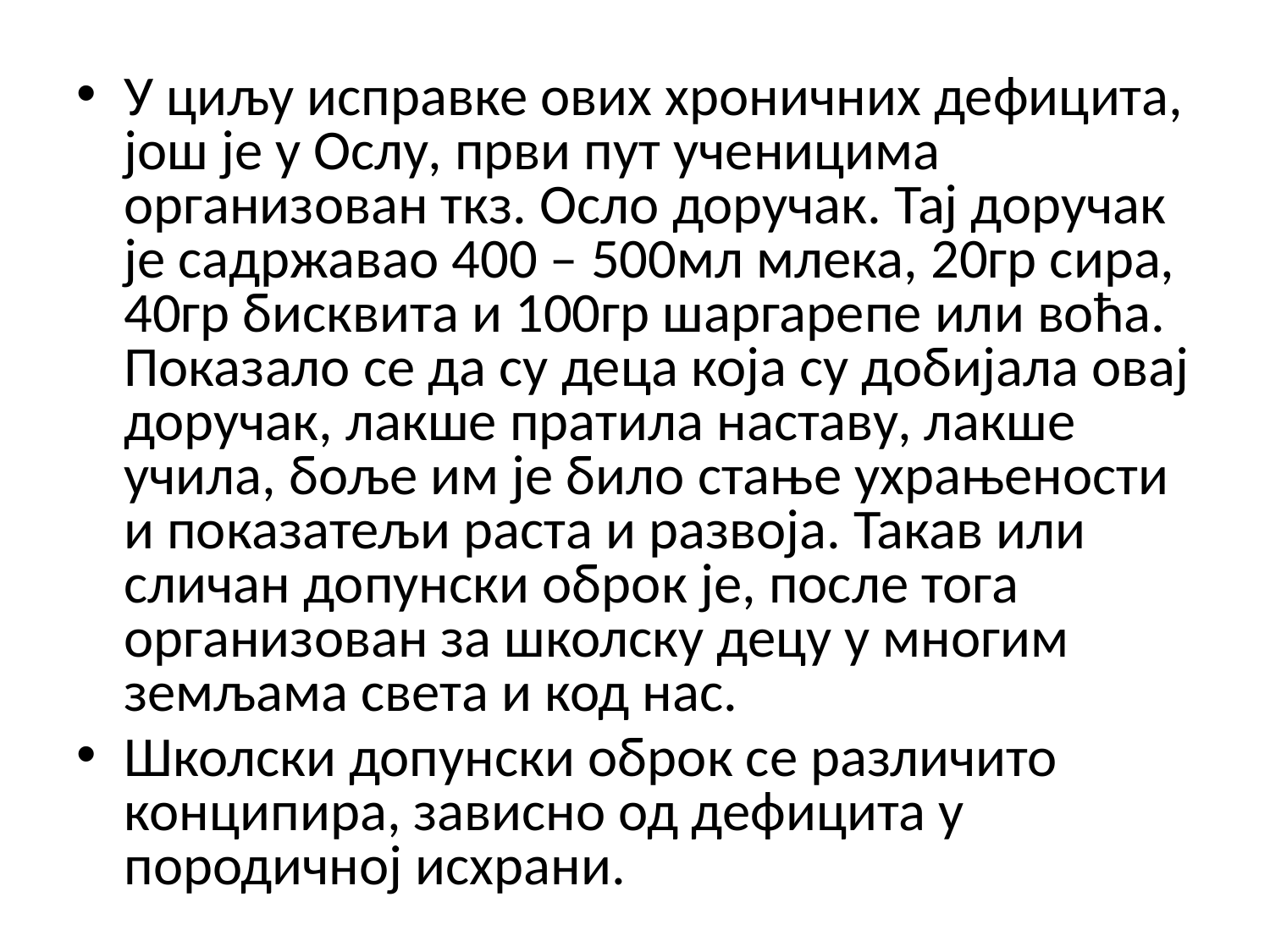

У циљу исправке ових хроничних дефицита, још је у Ослу, први пут ученицима организован ткз. Осло доручак. Тај доручак је садржавао 400 – 500мл млека, 20гр сира, 40гр бисквита и 100гр шаргарепе или воћа. Показало се да су деца која су добијала овај доручак, лакше пратила наставу, лакше учила, боље им је било стање ухрањености и показатељи раста и развоја. Такав или сличан допунски оброк је, после тога организован за школску децу у многим земљама света и код нас.
Школски допунски оброк се различито конципира, зависно од дефицита у породичној исхрани.